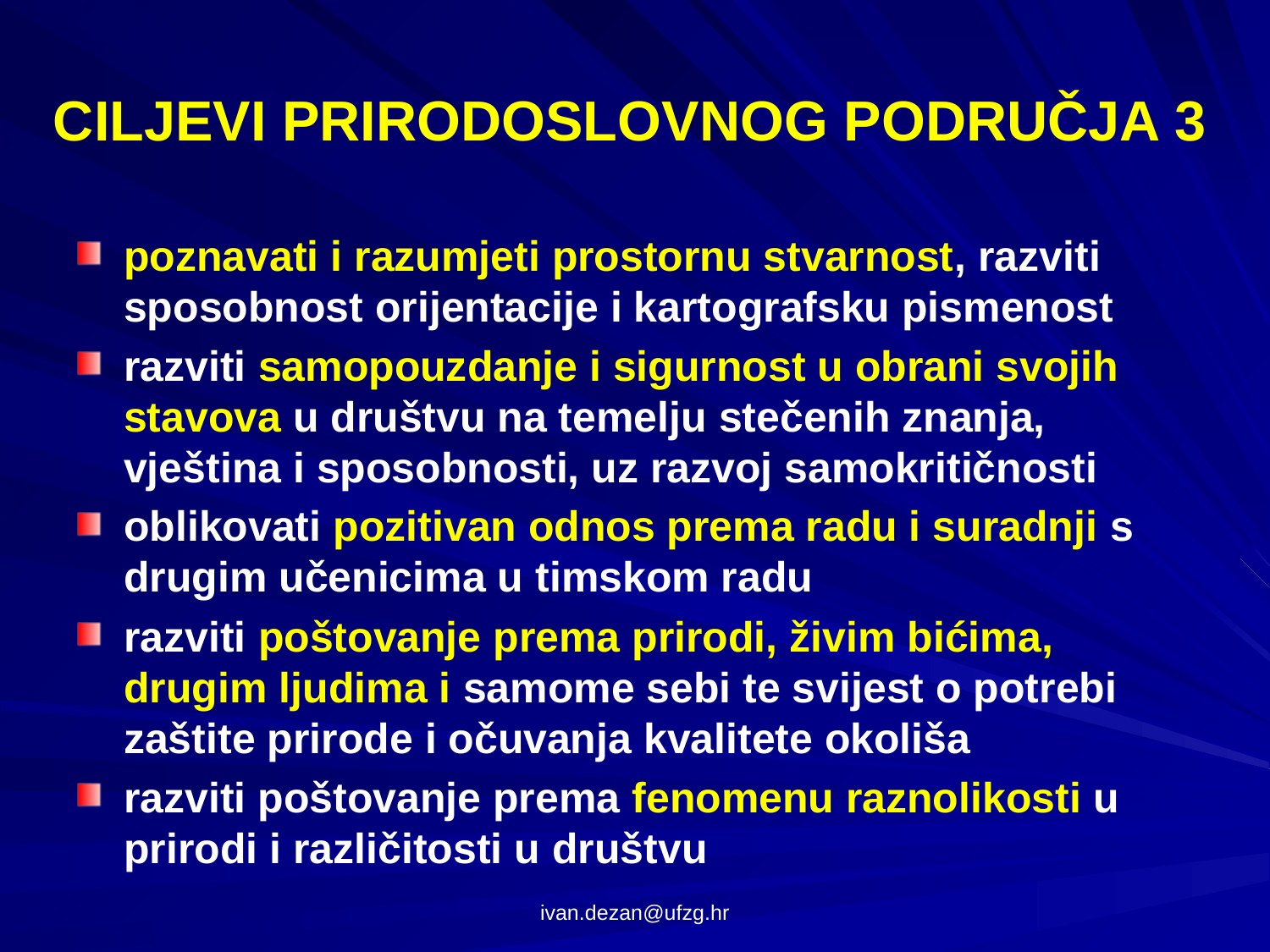

# CILJEVI PRIRODOSLOVNOG PODRUČJA 3
poznavati i razumjeti prostornu stvarnost, razviti sposobnost orijentacije i kartografsku pismenost
razviti samopouzdanje i sigurnost u obrani svojih stavova u društvu na temelju stečenih znanja, vještina i sposobnosti, uz razvoj samokritičnosti
oblikovati pozitivan odnos prema radu i suradnji s drugim učenicima u timskom radu
razviti poštovanje prema prirodi, živim bićima, drugim ljudima i samome sebi te svijest o potrebi zaštite prirode i očuvanja kvalitete okoliša
razviti poštovanje prema fenomenu raznolikosti u prirodi i različitosti u društvu

ivan.dezan@ufzg.hr